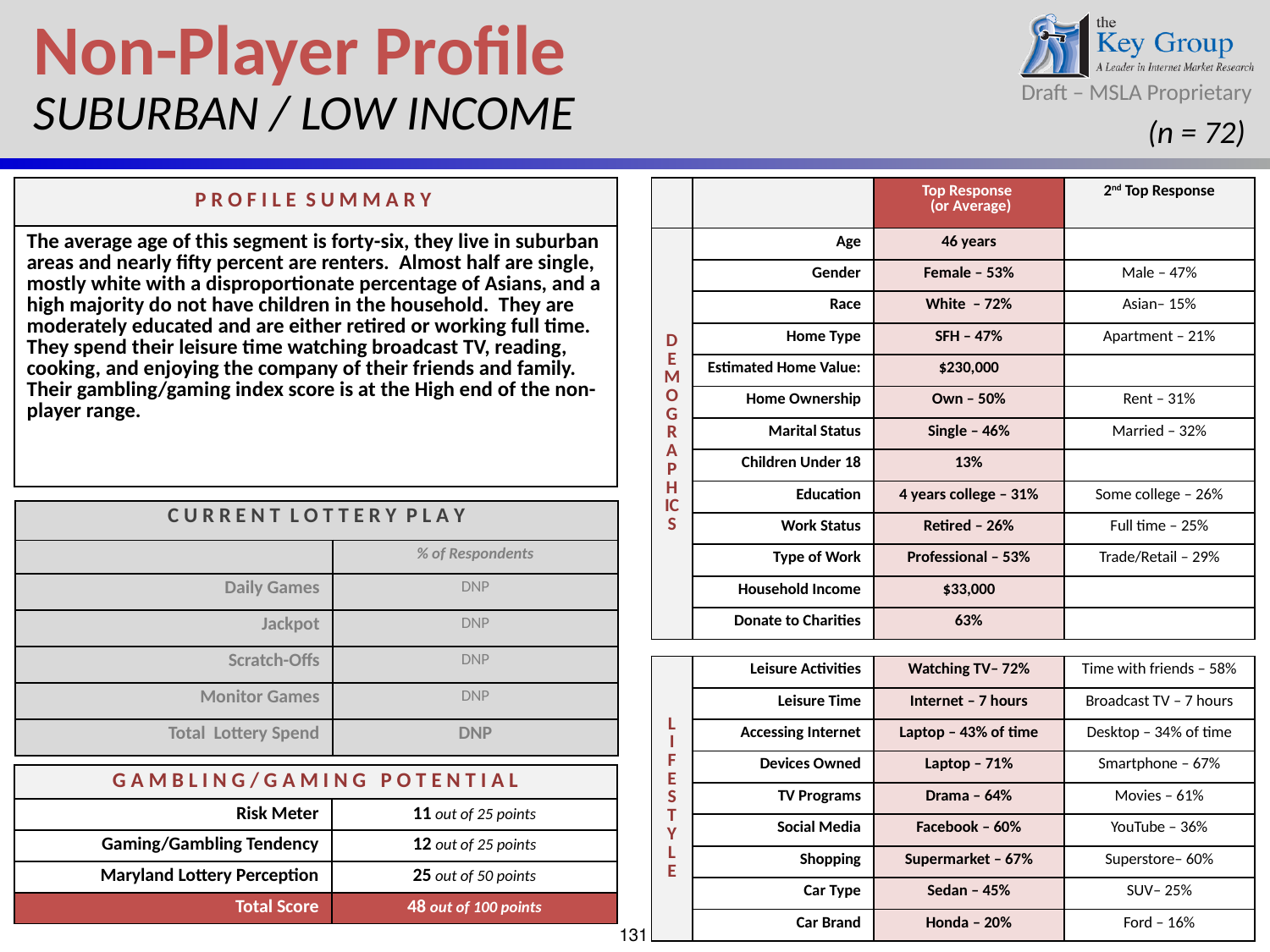

Non-Player Profile
SUBURBAN / LOW INCOME
(n = 72)
| P R O F I L E S U M M A R Y |
| --- |
| The average age of this segment is forty-six, they live in suburban areas and nearly fifty percent are renters. Almost half are single, mostly white with a disproportionate percentage of Asians, and a high majority do not have children in the household. They are moderately educated and are either retired or working full time. They spend their leisure time watching broadcast TV, reading, cooking, and enjoying the company of their friends and family. Their gambling/gaming index score is at the High end of the non-player range. |
|  |  | Top Response (or Average) | 2nd Top Response |
| --- | --- | --- | --- |
| DEMOGRAPHICS | Age | 46 years |  |
|  | Gender | Female – 53% | Male – 47% |
|  | Race | White – 72% | Asian– 15% |
|  | Home Type | SFH – 47% | Apartment – 21% |
|  | Estimated Home Value: | $230,000 |  |
|  | Home Ownership | Own – 50% | Rent – 31% |
|  | Marital Status | Single – 46% | Married – 32% |
|  | Children Under 18 | 13% |  |
|  | Education | 4 years college – 31% | Some college – 26% |
|  | Work Status | Retired – 26% | Full time – 25% |
|  | Type of Work | Professional – 53% | Trade/Retail – 29% |
|  | Household Income | $33,000 |  |
|  | Donate to Charities | 63% |  |
|  |  |  |  |
| L I F E S TY L E | Leisure Activities | Watching TV– 72% | Time with friends – 58% |
|  | Leisure Time | Internet – 7 hours | Broadcast TV – 7 hours |
|  | Accessing Internet | Laptop – 43% of time | Desktop – 34% of time |
|  | Devices Owned | Laptop – 71% | Smartphone – 67% |
|  | TV Programs | Drama – 64% | Movies – 61% |
|  | Social Media | Facebook – 60% | YouTube – 36% |
|  | Shopping | Supermarket – 67% | Superstore– 60% |
|  | Car Type | Sedan – 45% | SUV– 25% |
|  | Car Brand | Honda – 20% | Ford – 16% |
| C U R R E N T L O T T E R Y P L A Y |  |
| --- | --- |
|  | % of Respondents |
| Daily Games | DNP |
| Jackpot | DNP |
| Scratch-Offs | DNP |
| Monitor Games | DNP |
| Total Lottery Spend | DNP |
| G A M B L I N G / G A M I N G P O T E N T I A L |  |
| --- | --- |
| Risk Meter | 11 out of 25 points |
| Gaming/Gambling Tendency | 12 out of 25 points |
| Maryland Lottery Perception | 25 out of 50 points |
| Total Score | 48 out of 100 points |